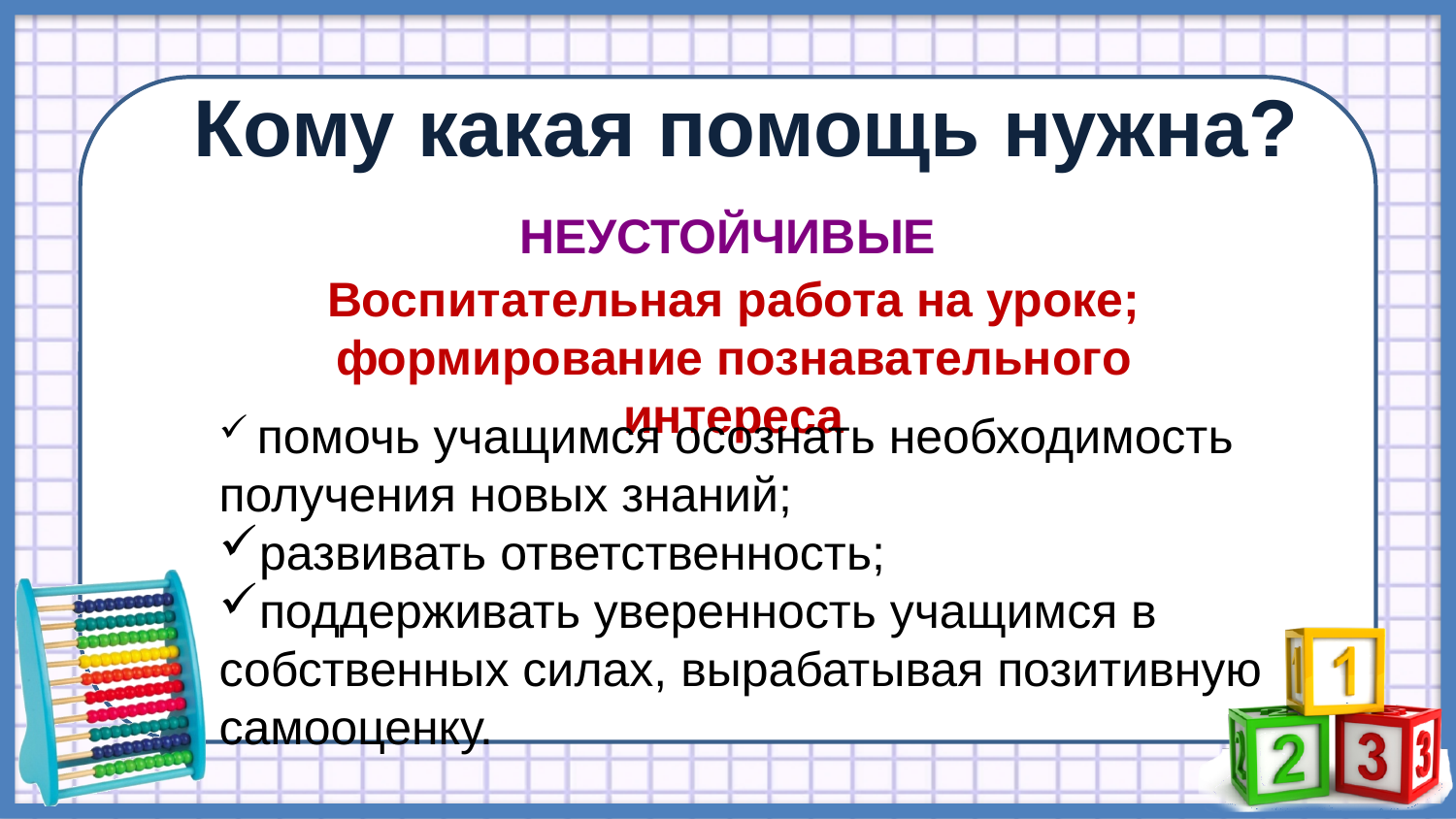

Кому какая помощь нужна? НЕУСТОЙЧИВЫЕ
Воспитательная работа на уроке; формирование познавательного интереса
 помочь учащимся осознать необходимость получения новых знаний;
развивать ответственность;
поддерживать уверенность учащимся в собственных силах, вырабатывая позитивную самооценку.